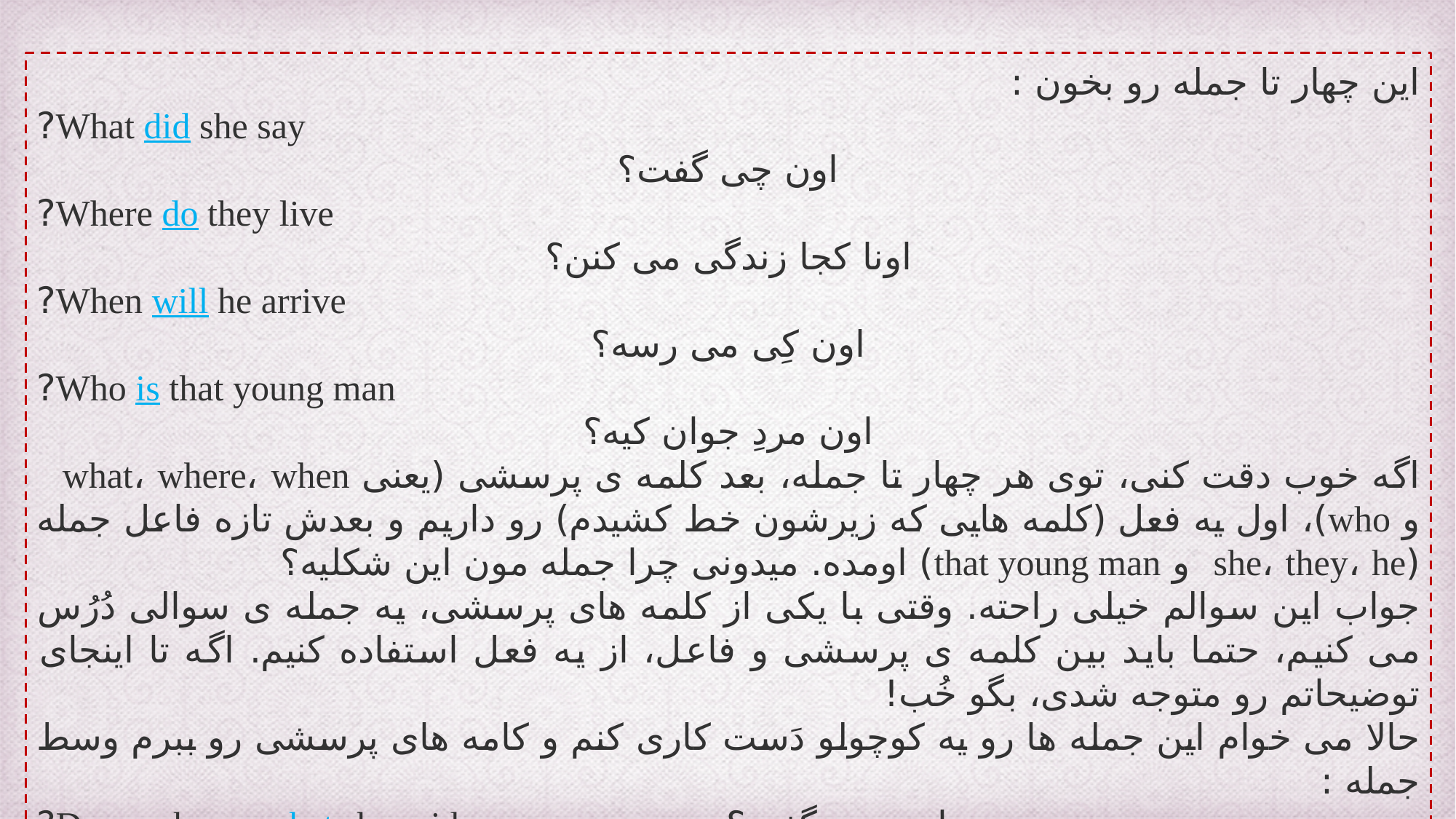

این چهار تا جمله رو بخون :
What did she say?
اون چی گفت؟
Where do they live?
اونا کجا زندگی می کنن؟
When will he arrive?
اون کِی می رسه؟
Who is that young man?
اون مردِ جوان کیه؟
اگه خوب دقت کنی، توی هر چهار تا جمله، بعد کلمه ی پرسشی (یعنی what، where، when   و who)، اول یه فعل (کلمه هایی که زیرشون خط کشیدم) رو داریم و بعدش تازه فاعل جمله (she، they، he  و that young man) اومده. میدونی چرا جمله مون این شکلیه؟
جواب این سوالم خیلی راحته. وقتی با یکی از کلمه های پرسشی، یه جمله ی سوالی دُرُس می کنیم، حتما باید بین کلمه ی پرسشی و فاعل، از یه فعل استفاده کنیم. اگه تا اینجای توضیحاتم رو متوجه شدی، بگو خُب!
حالا می خوام این جمله ها رو یه کوچولو دَست کاری کنم و کامه های پرسشی رو ببرم وسط جمله :
می دونی اون چی گفت؟                       Do you know what she said?